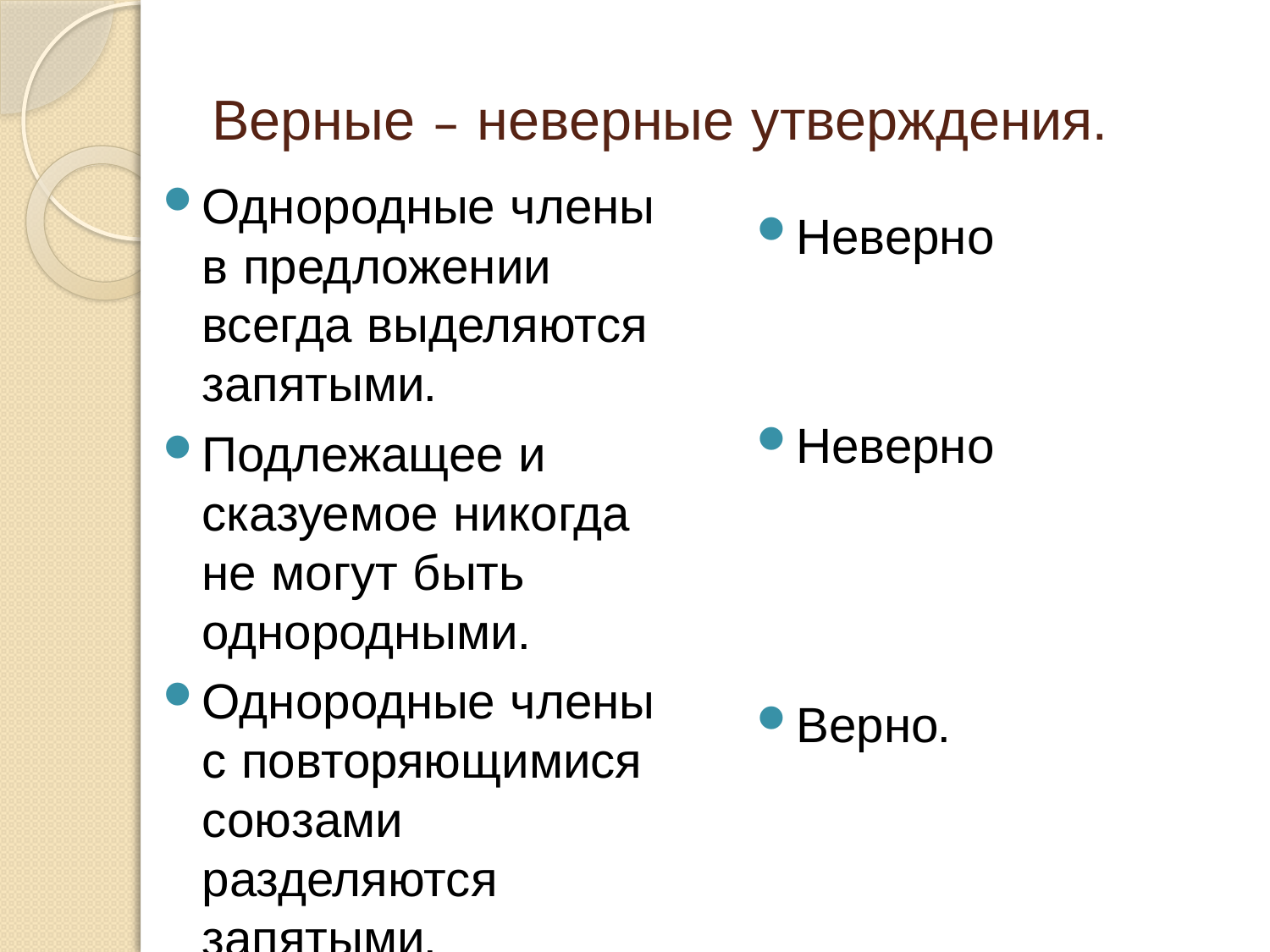

# Верные – неверные утверждения.
Однородные члены в предложении всегда выделяются запятыми.
Подлежащее и сказуемое никогда не могут быть однородными.
Однородные члены с повторяющимися союзами разделяются запятыми.
Неверно

Неверно

Верно.